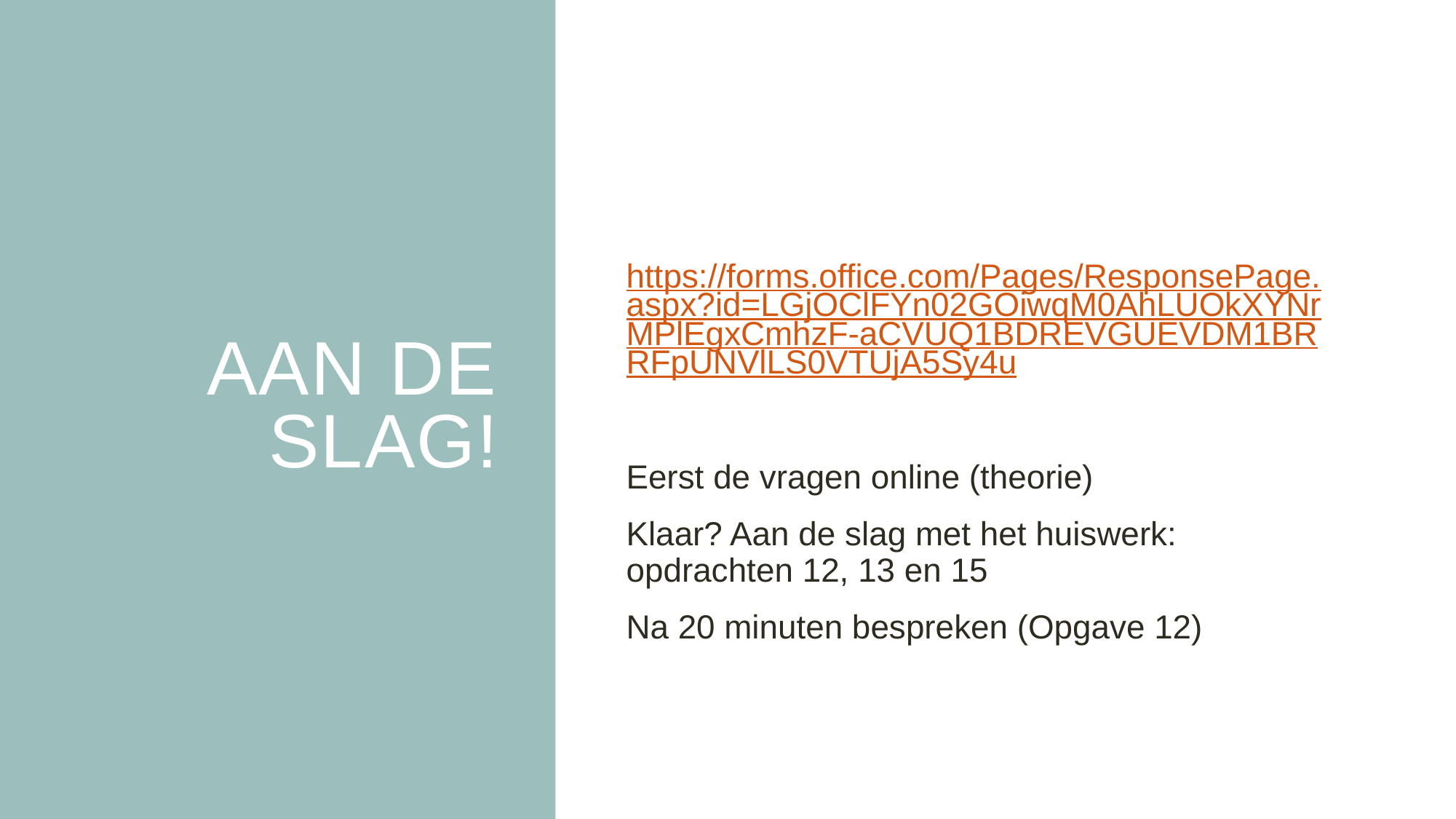

# Aan de slag!
https://forms.office.com/Pages/ResponsePage.aspx?id=LGjOClFYn02GOiwqM0AhLUOkXYNrMPlEgxCmhzF-aCVUQ1BDREVGUEVDM1BRRFpUNVlLS0VTUjA5Sy4u

Eerst de vragen online (theorie)
Klaar? Aan de slag met het huiswerk: opdrachten 12, 13 en 15
Na 20 minuten bespreken (Opgave 12)